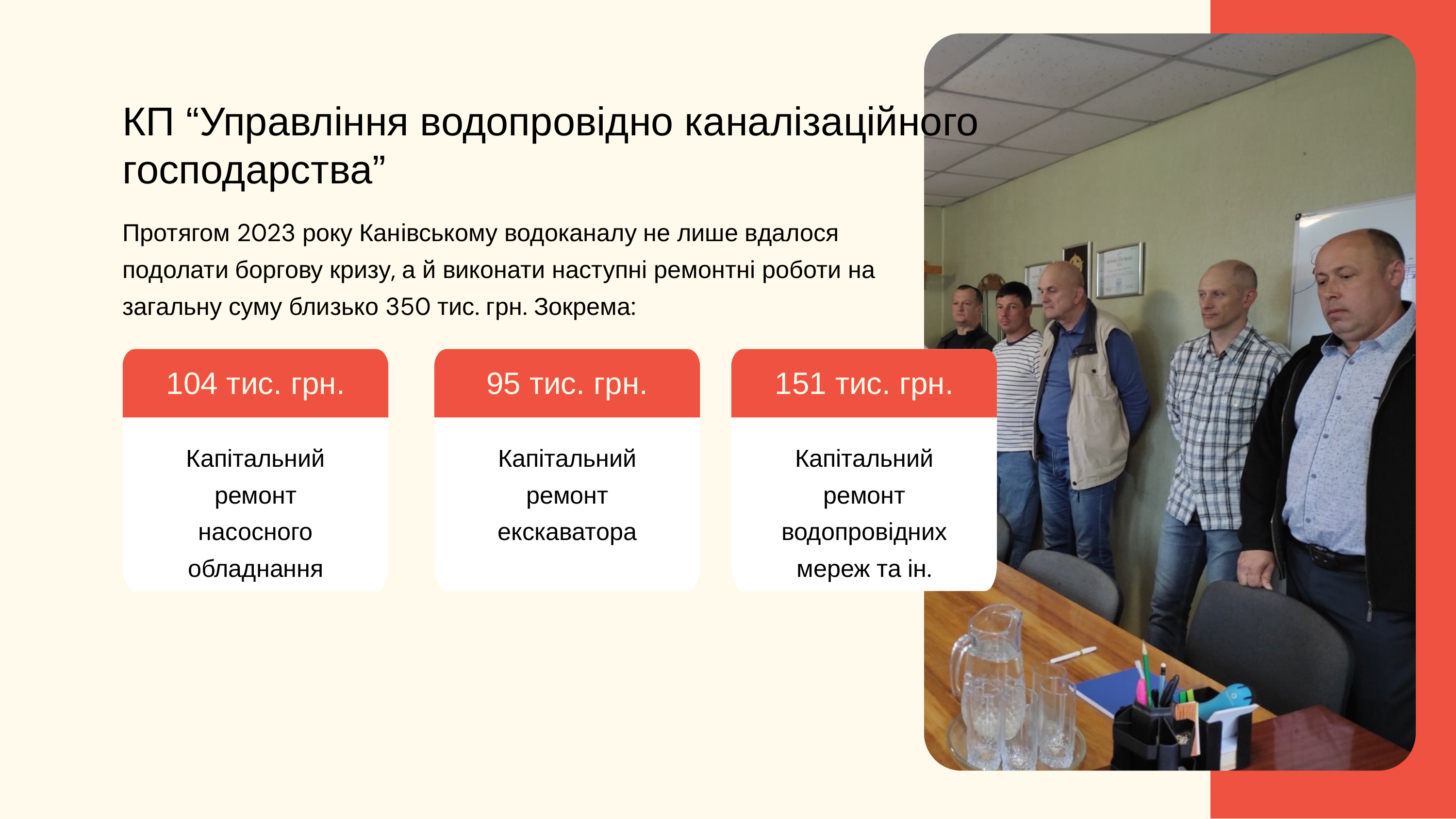

КП “Управління водопровідно каналізаційного господарства”
Протягом 2023 року Канівському водоканалу не лише вдалося подолати боргову кризу, а й виконати наступні ремонтні роботи на загальну суму близько 350 тис. грн. Зокрема:

104 тис. грн.
95 тис. грн.
151 тис. грн.
Капітальний ремонт насосного обладнання
Капітальний ремонт екскаватора
Капітальний ремонт водопровідних мереж та ін.